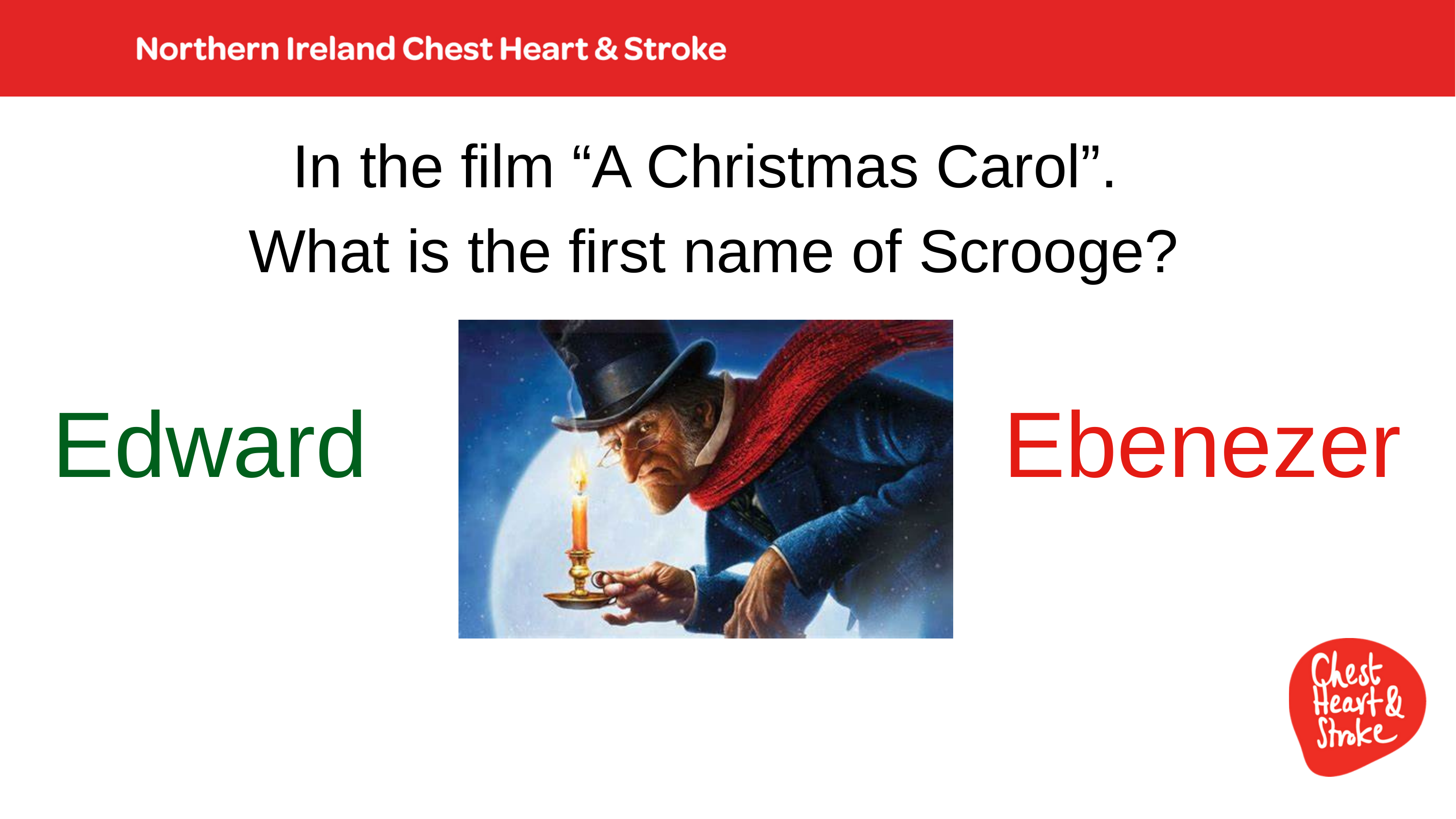

In the film “A Christmas Carol”.
What is the first name of Scrooge?

Edward
Ebenezer